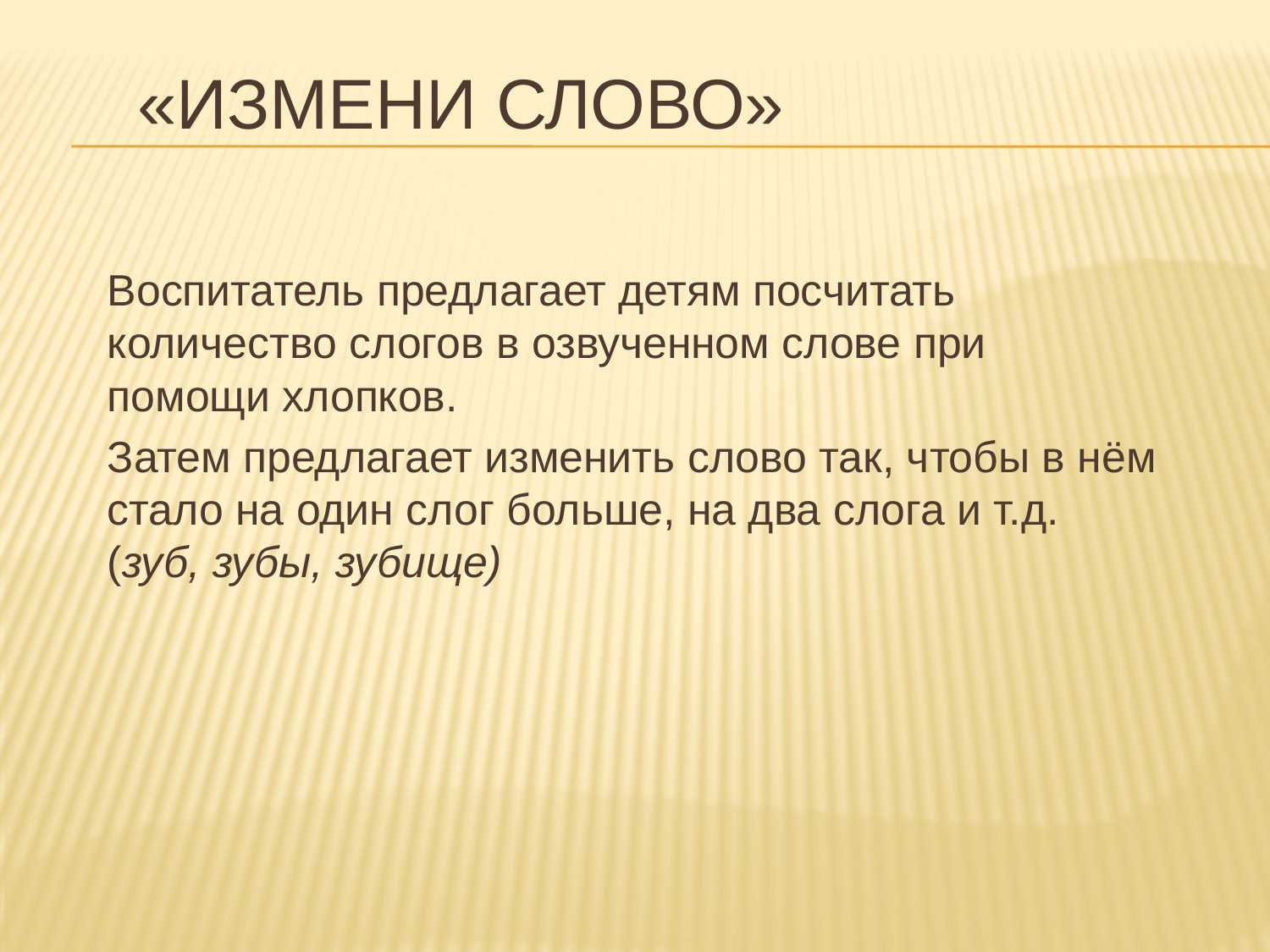

# «Измени слово»
Воспитатель предлагает детям посчитать количество слогов в озвученном слове при помощи хлопков.
Затем предлагает изменить слово так, чтобы в нём стало на один слог больше, на два слога и т.д. (зуб, зубы, зубище)